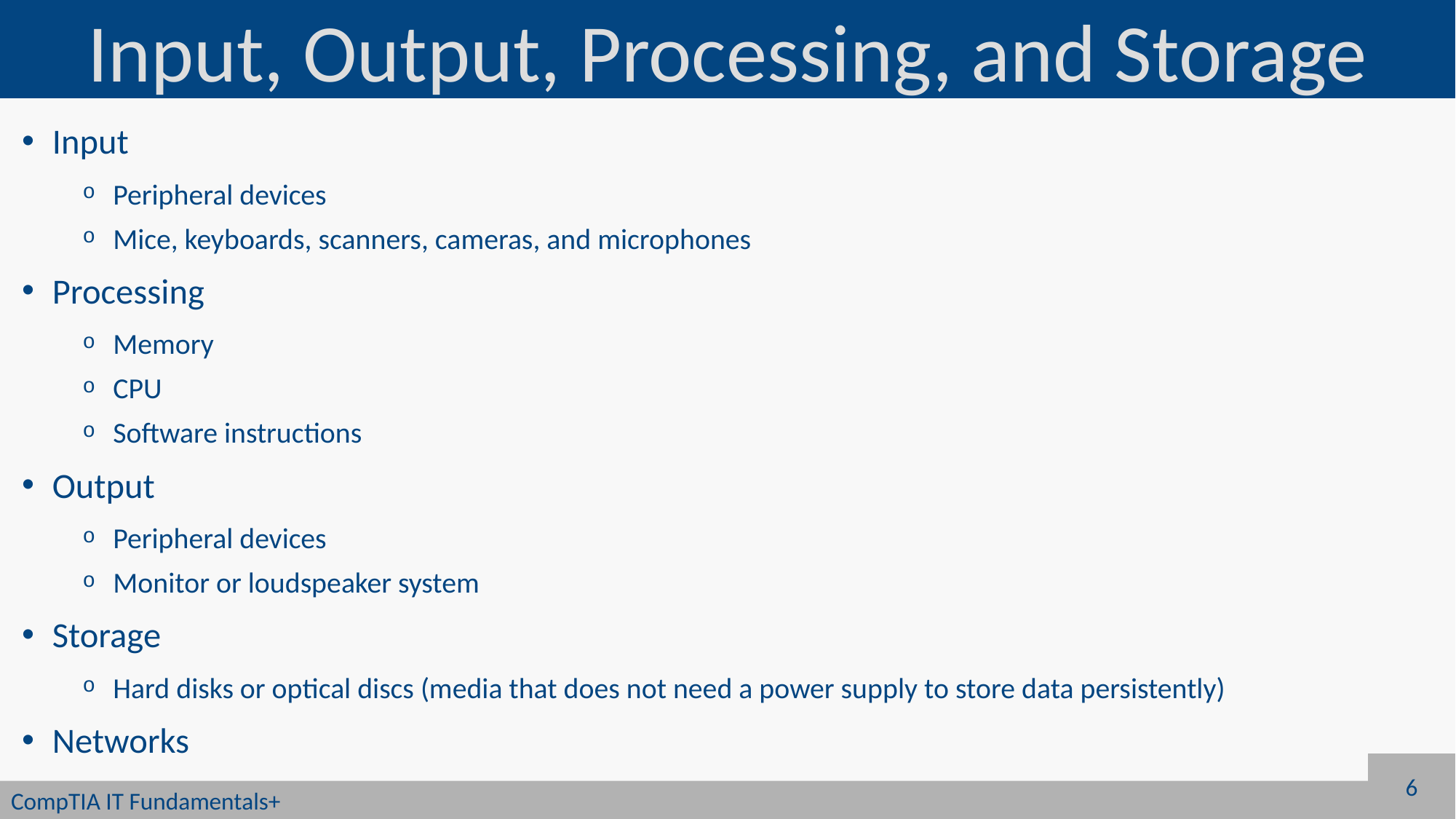

# Input, Output, Processing, and Storage
Input
Peripheral devices
Mice, keyboards, scanners, cameras, and microphones
Processing
Memory
CPU
Software instructions
Output
Peripheral devices
Monitor or loudspeaker system
Storage
Hard disks or optical discs (media that does not need a power supply to store data persistently)
Networks
6
CompTIA IT Fundamentals+